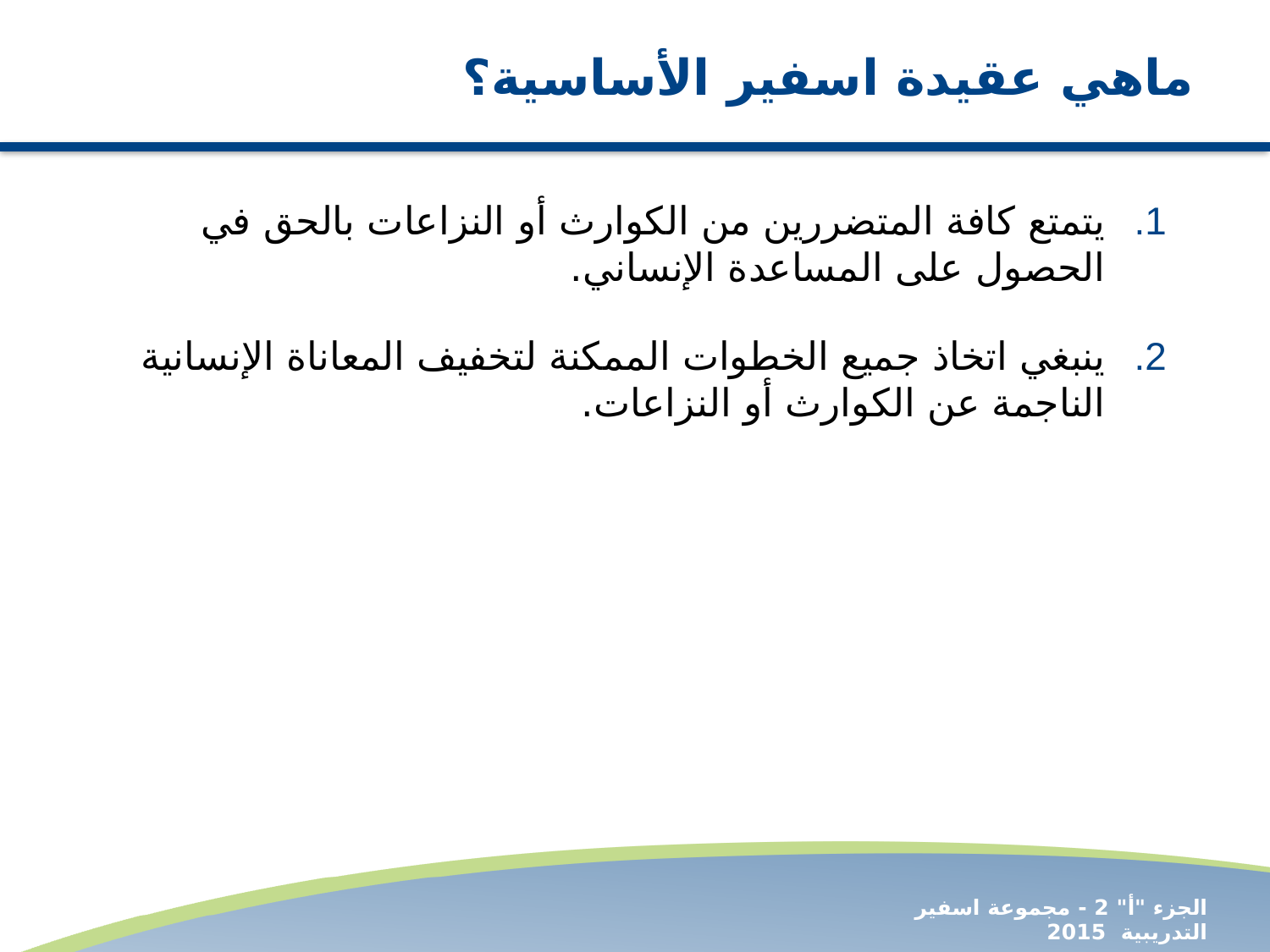

# ماهي عقيدة اسفير الأساسية؟
يتمتع كافة المتضررين من الكوارث أو النزاعات بالحق في الحصول على المساعدة الإنساني.
ينبغي اتخاذ جميع الخطوات الممكنة لتخفيف المعاناة الإنسانية الناجمة عن الكوارث أو النزاعات.
الجزء "أ" 2 - مجموعة اسفير التدريبية  2015